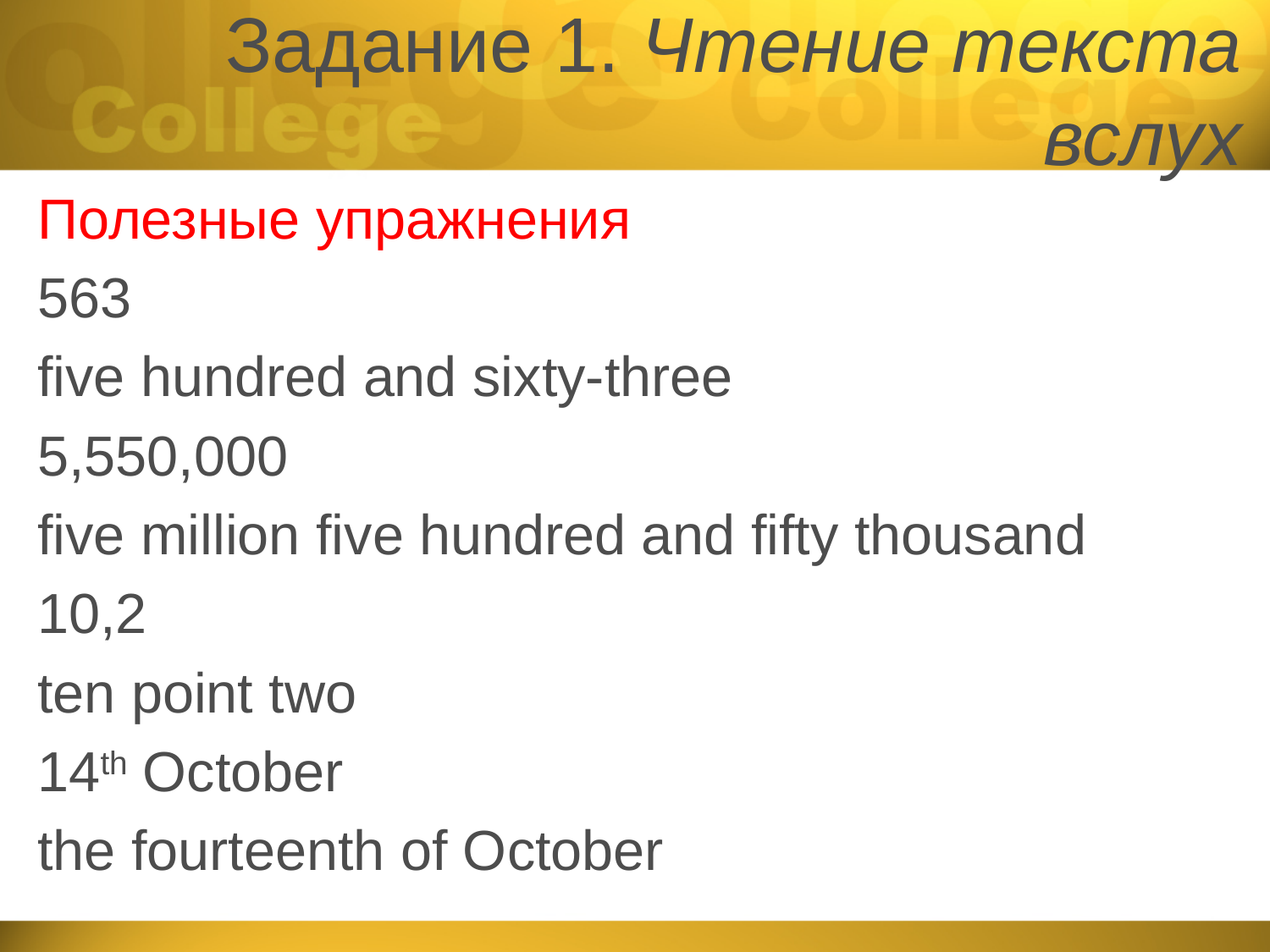

# Задание 1. Чтение текста вслух
Полезные упражнения
563
five hundred and sixty-three
5,550,000
five million five hundred and fifty thousand
10,2
ten point two
14th October
the fourteenth of October